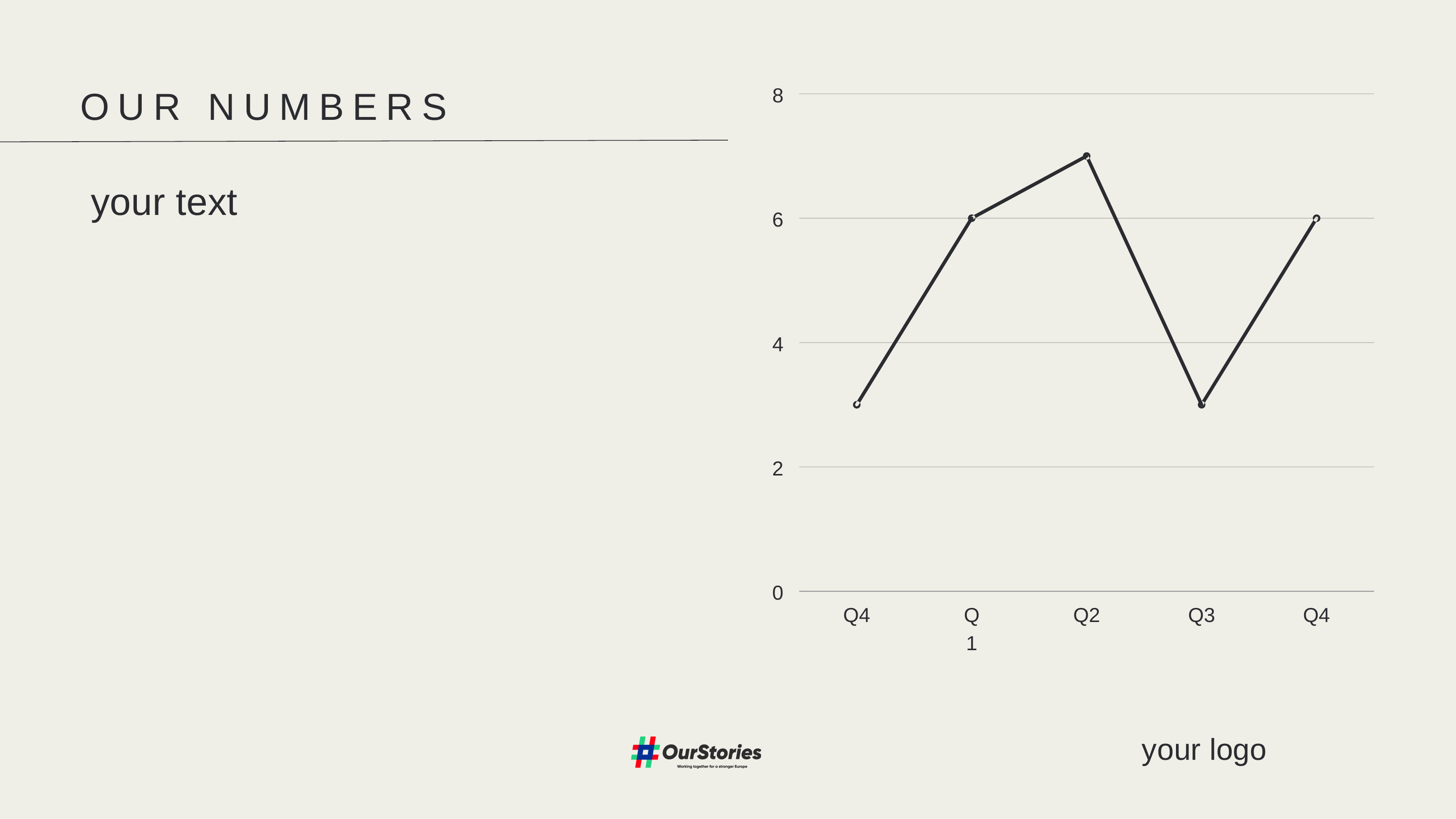

OUR NUMBERS
8

6
4
2
0
Q4
Q1
Q2
Q3
Q4

 your text

your logo